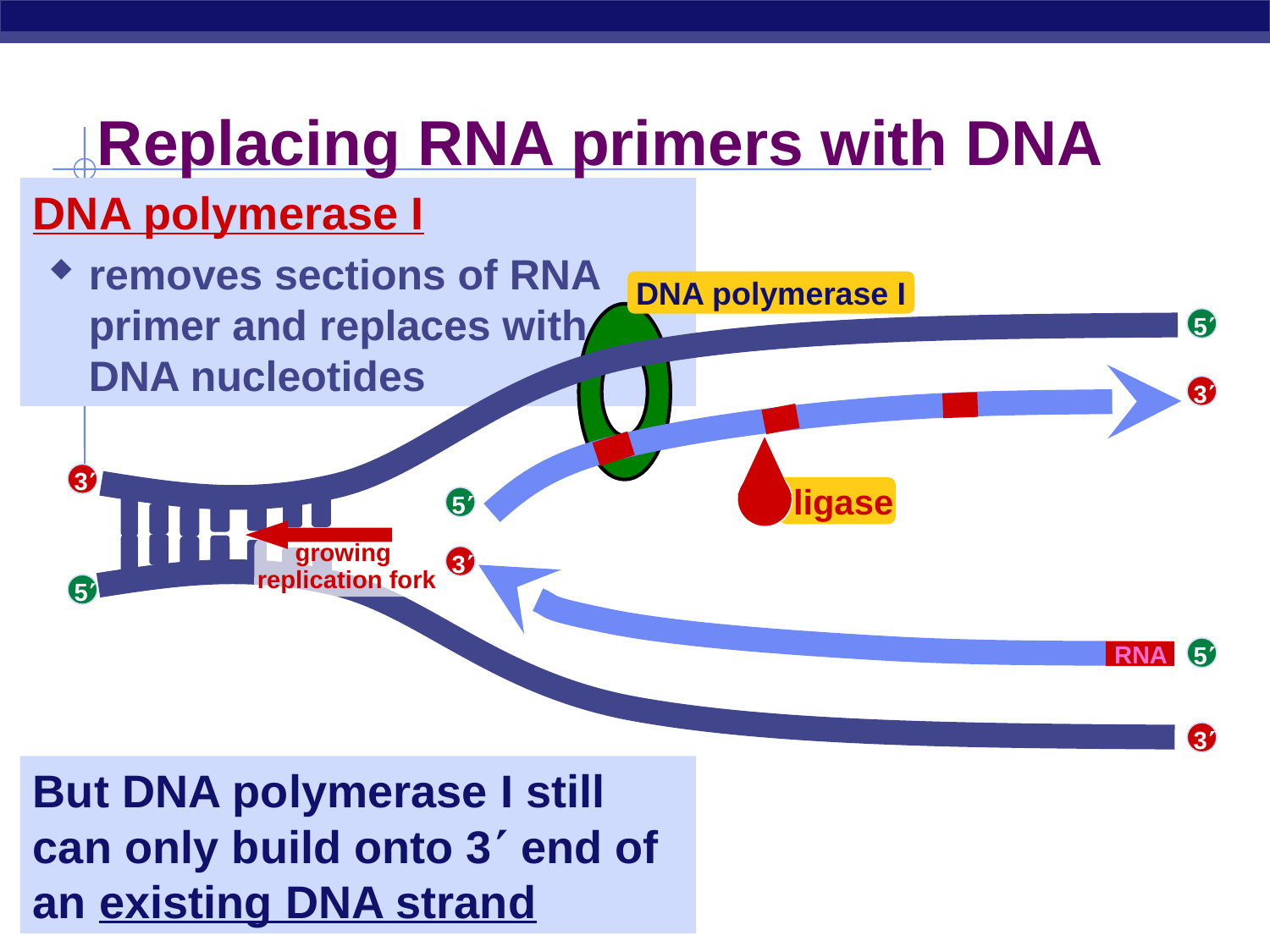

# Replacing RNA primers with DNA
DNA polymerase I
removes sections of RNA primer and replaces with DNA nucleotides
DNA polymerase I

5′

3′

ligase

3′

5′

growing
replication fork

3′

5′

RNA
5′

3′

But DNA polymerase I still can only build onto 3′ end of an existing DNA strand